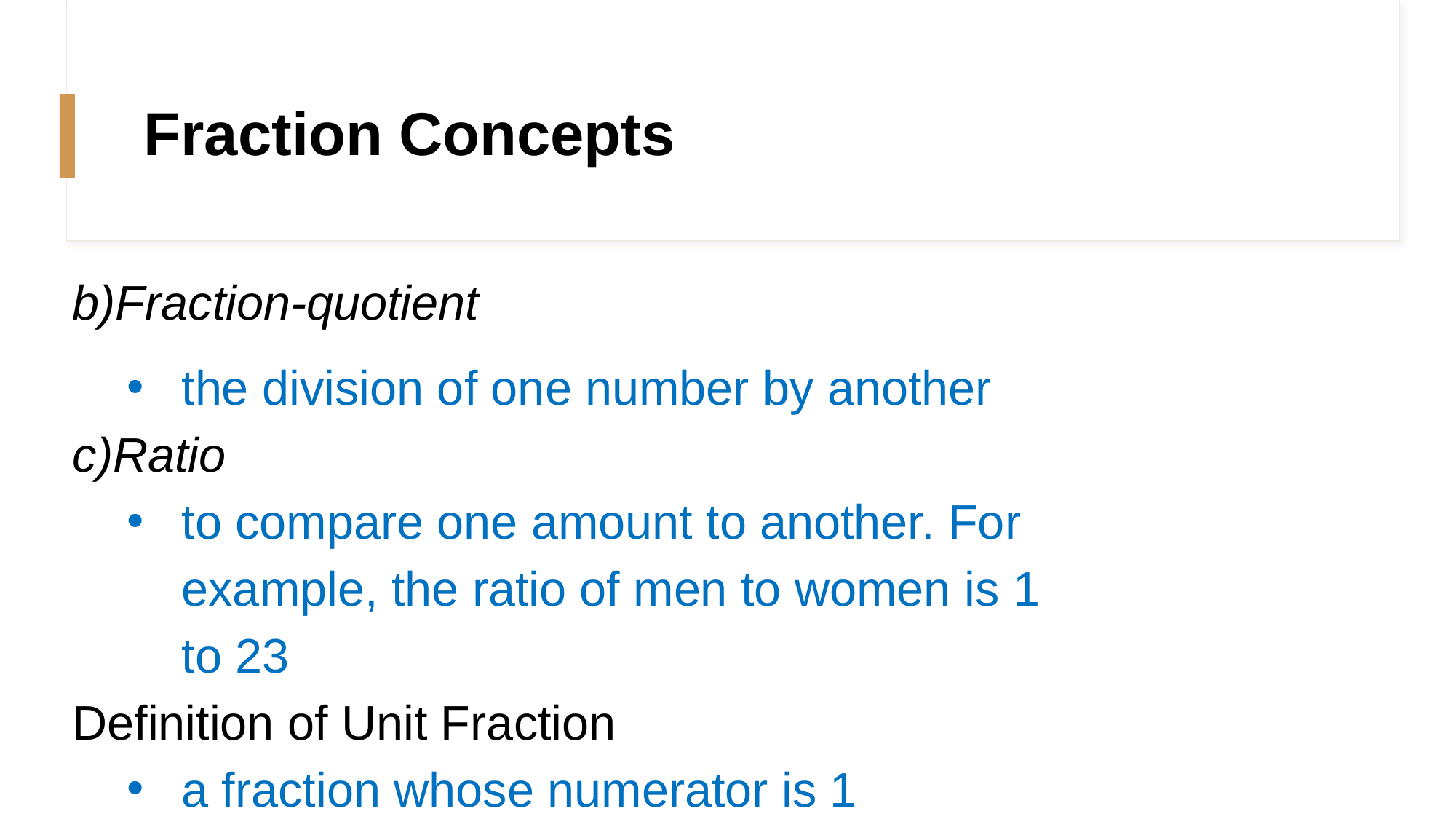

# Fraction Concepts
b)Fraction-quotient
the division of one number by another
c)Ratio
to compare one amount to another. For example, the ratio of men to women is 1 to 23
Definition of Unit Fraction
a fraction whose numerator is 1